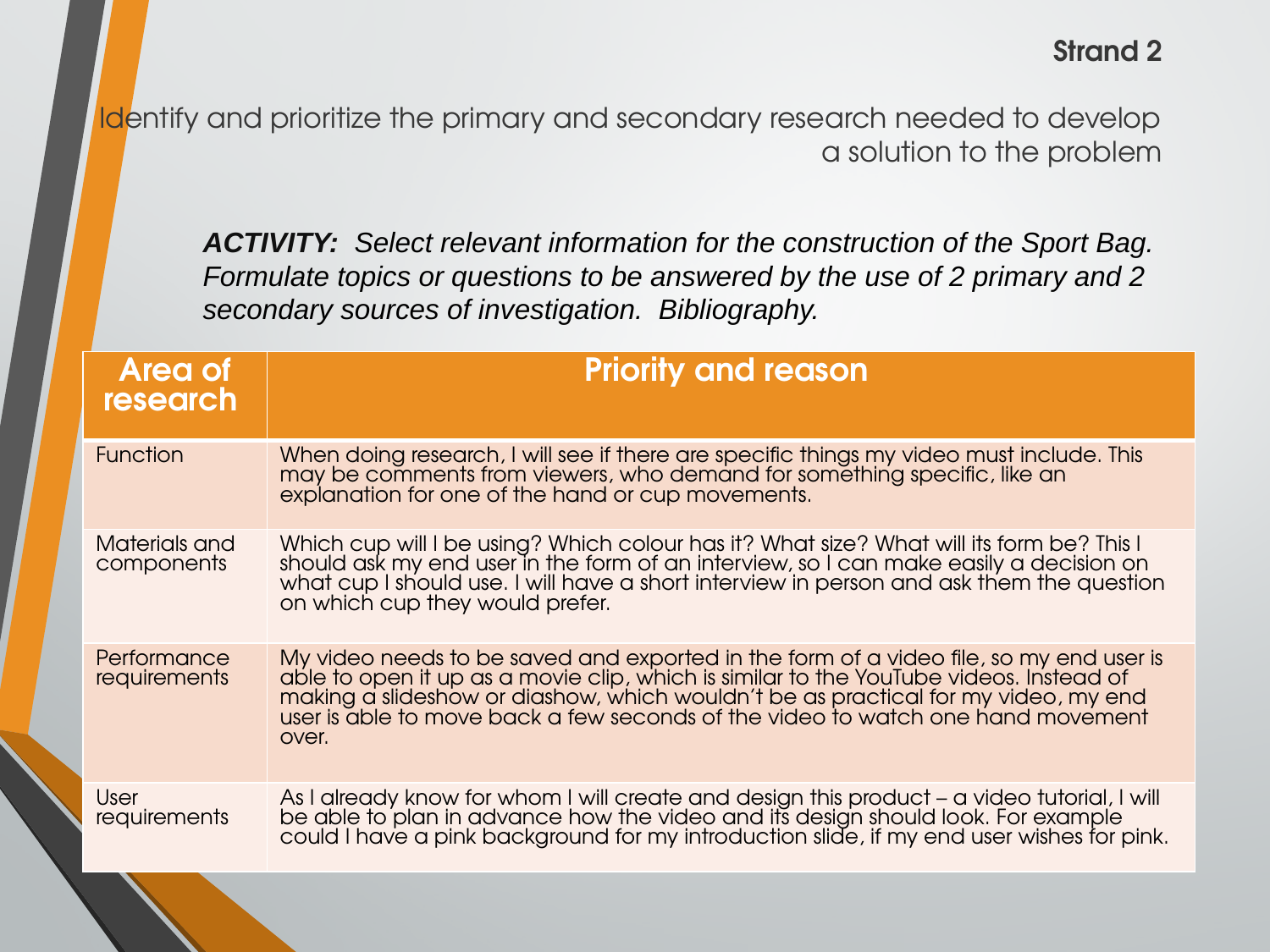

Strand 2

Identify and prioritize the primary and secondary research needed to develop a solution to the problem
ACTIVITY:  Select relevant information for the construction of the Sport Bag. Formulate topics or questions to be answered by the use of 2 primary and 2 secondary sources of investigation.  Bibliography.

| Area of research | Priority and reason |
| --- | --- |
| Function | When doing research, I will see if there are specific things my video must include. This may be comments from viewers, who demand for something specific, like an explanation for one of the hand or cup movements. |
| Materials and components | Which cup will I be using? Which colour has it? What size? What will its form be? This I should ask my end user in the form of an interview, so I can make easily a decision on what cup I should use. I will have a short interview in person and ask them the question on which cup they would prefer. |
| Performance requirements | My video needs to be saved and exported in the form of a video file, so my end user is able to open it up as a movie clip, which is similar to the YouTube videos. Instead of making a slideshow or diashow, which wouldn’t be as practical for my video, my end user is able to move back a few seconds of the video to watch one hand movement over. |
| User requirements | As I already know for whom I will create and design this product – a video tutorial, I will be able to plan in advance how the video and its design should look. For example could I have a pink background for my introduction slide, if my end user wishes for pink. |